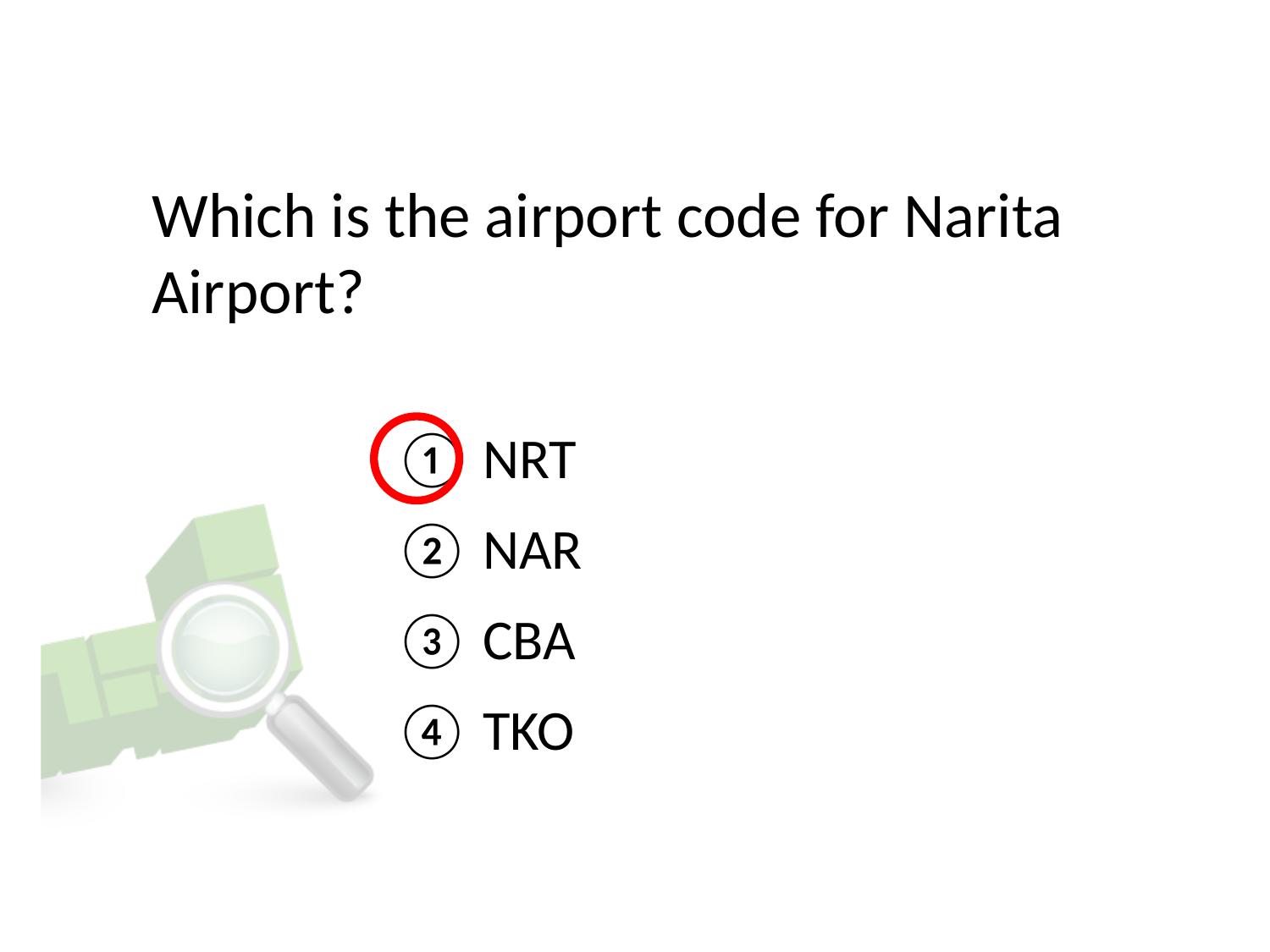

# Which is the airport code for Narita Airport?
① NRT
② NAR
③ CBA
④ TKO